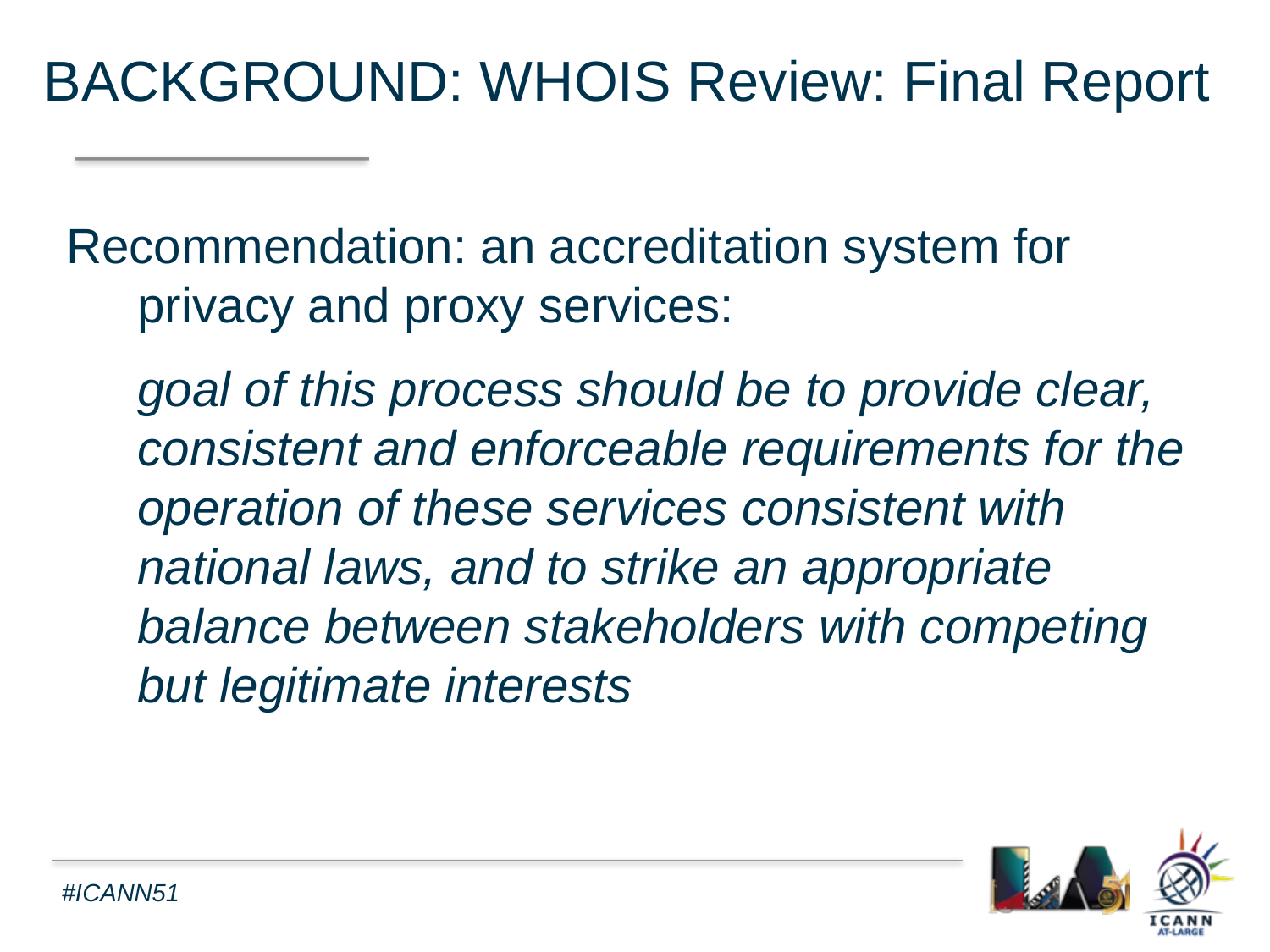

BACKGROUND: WHOIS Review: Final Report
Recommendation: an accreditation system for privacy and proxy services:
	goal of this process should be to provide clear, consistent and enforceable requirements for the operation of these services consistent with national laws, and to strike an appropriate balance between stakeholders with competing but legitimate interests